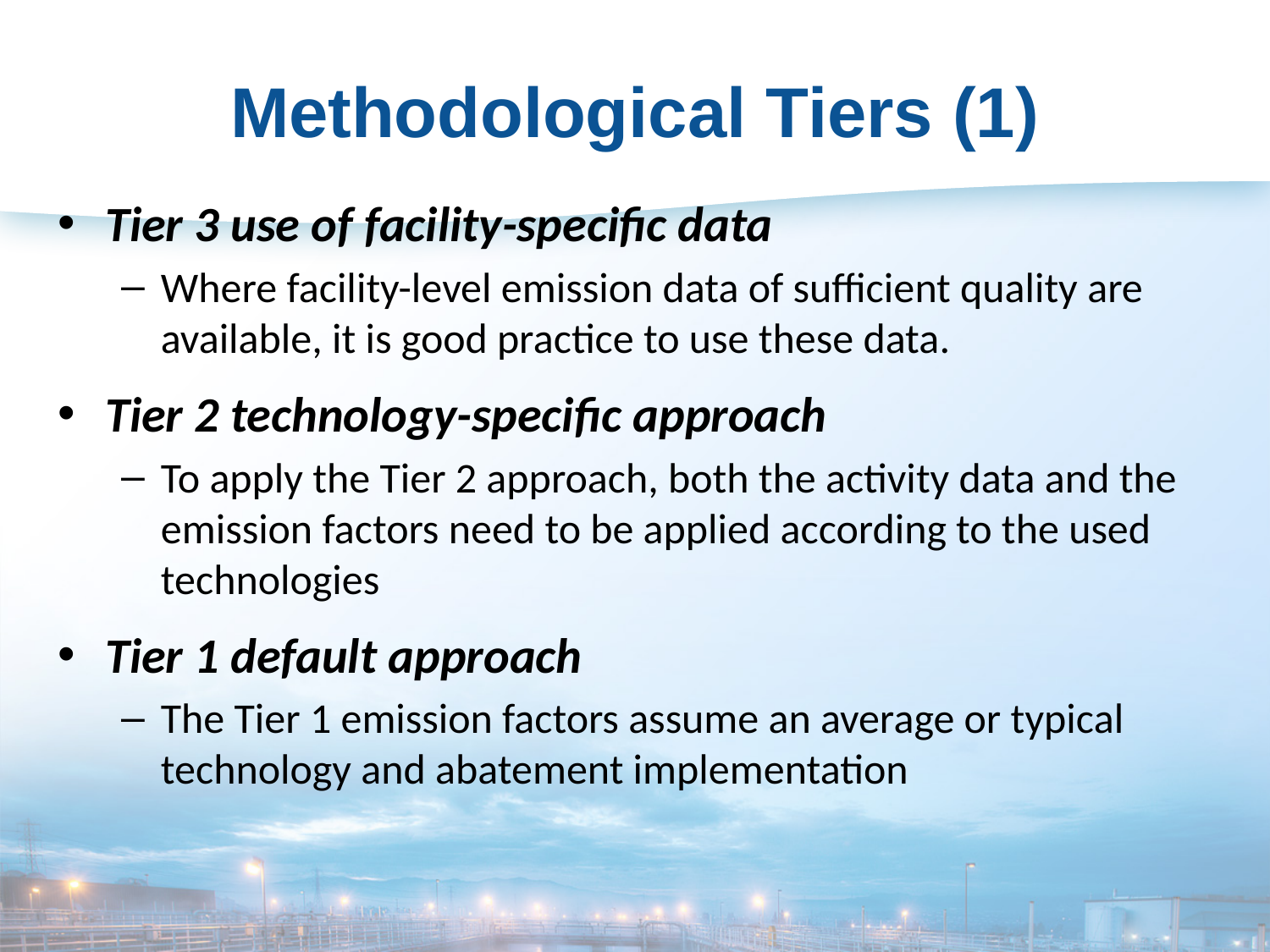

# Methodological Tiers (1)
Tier 3 use of facility-specific data
Where facility-level emission data of sufficient quality are available, it is good practice to use these data.
Tier 2 technology-specific approach
To apply the Tier 2 approach, both the activity data and the emission factors need to be applied according to the used technologies
Tier 1 default approach
The Tier 1 emission factors assume an average or typical technology and abatement implementation